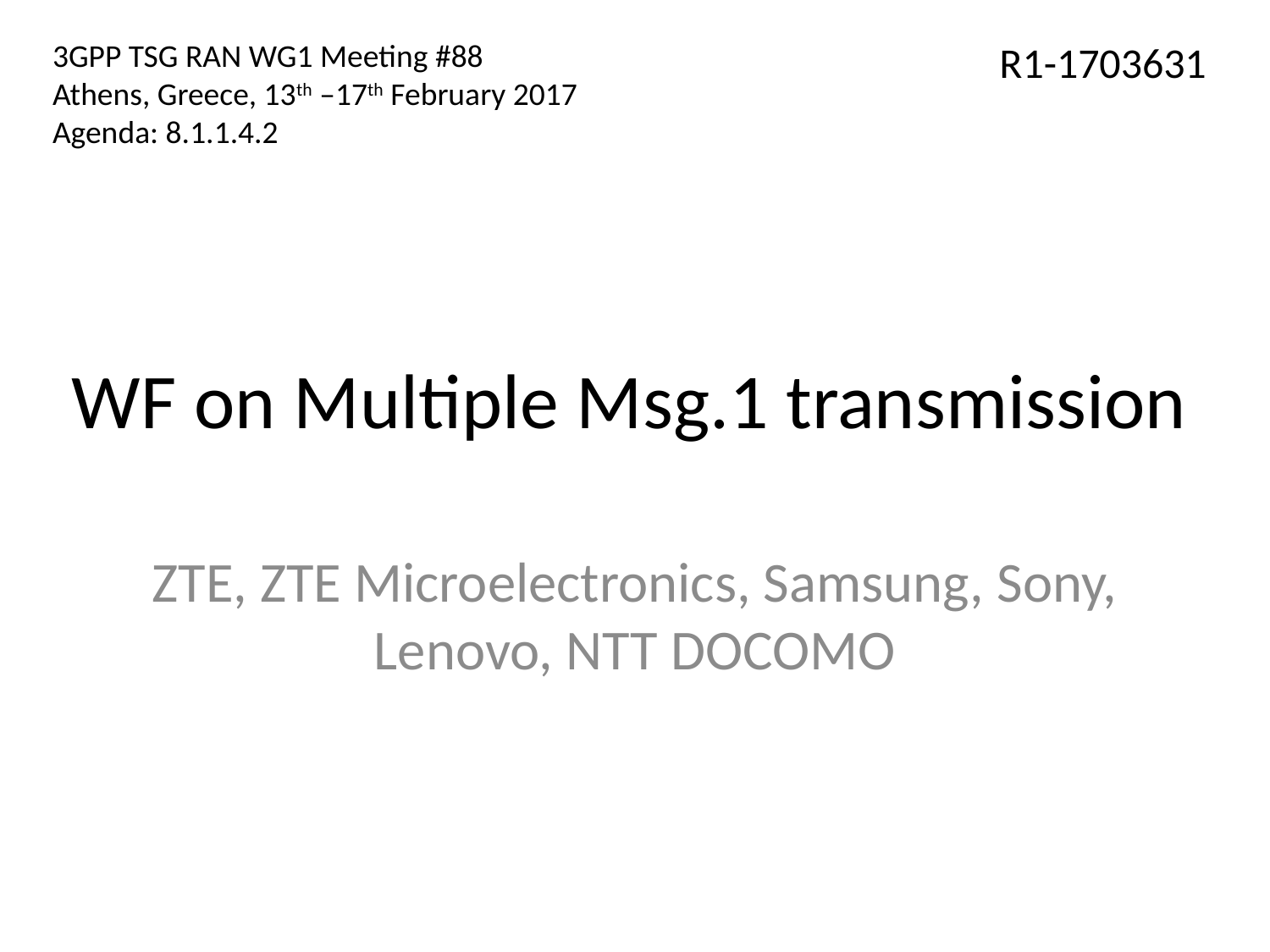

3GPP TSG RAN WG1 Meeting #88
Athens, Greece, 13th –17th February 2017
Agenda: 8.1.1.4.2
R1-1703631
# WF on Multiple Msg.1 transmission
ZTE, ZTE Microelectronics, Samsung, Sony, Lenovo, NTT DOCOMO